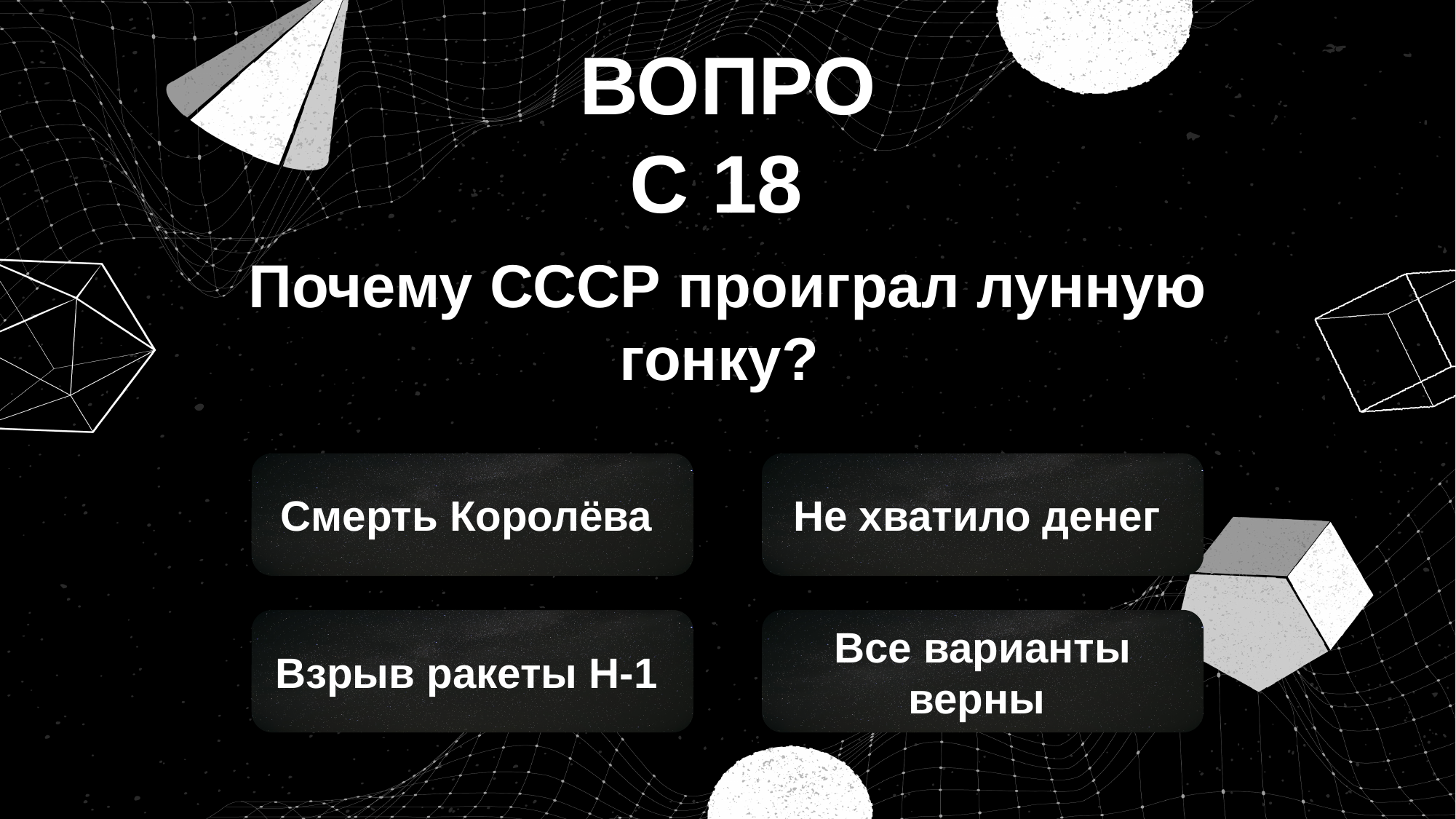

ВОПРОС 18
Почему СССР проиграл лунную гонку?
Не хватило денег
Смерть Королёва
Все варианты верны
Взрыв ракеты Н-1